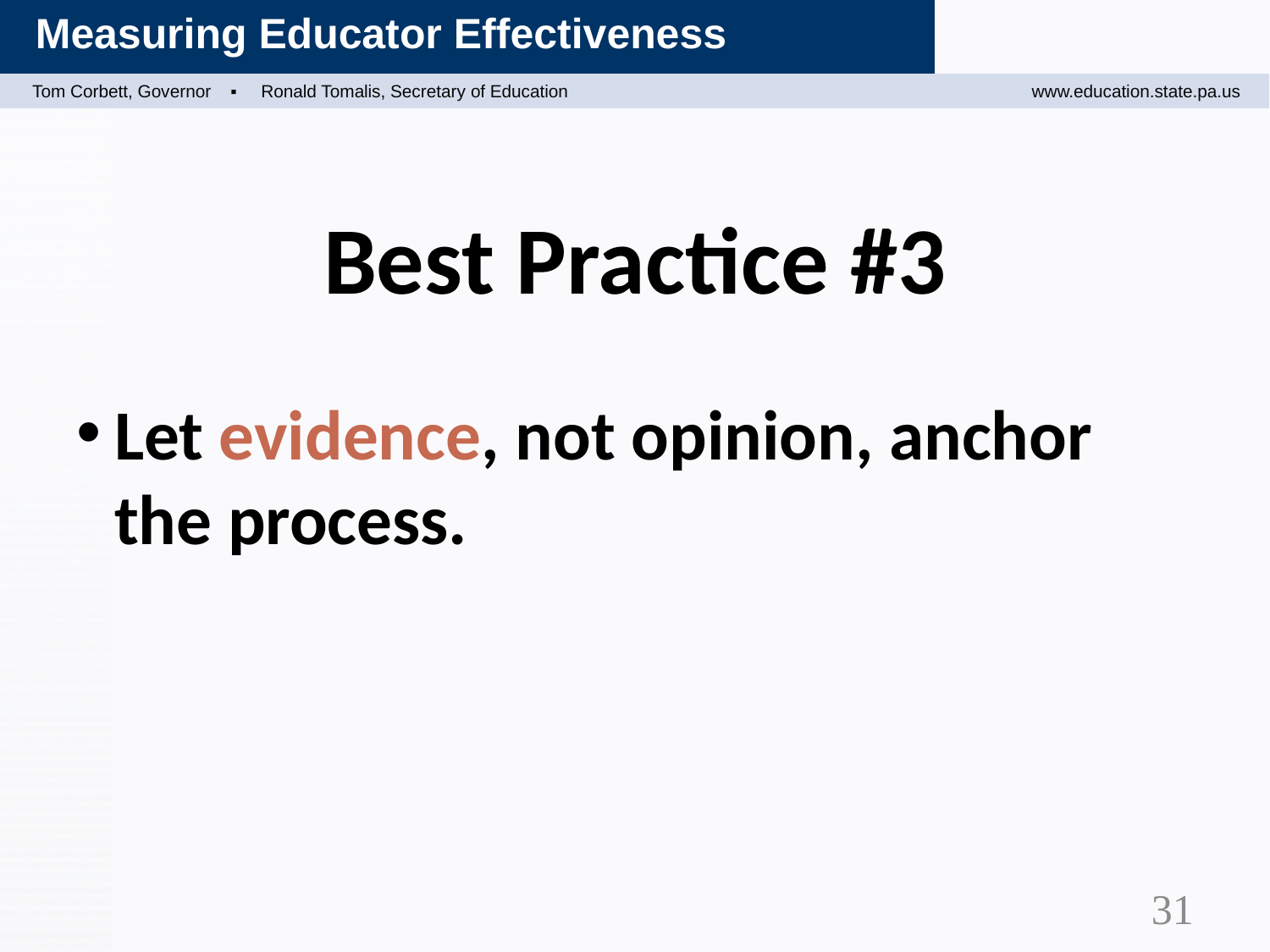

# Best Practice #3

Let evidence, not opinion, anchor the process.

31